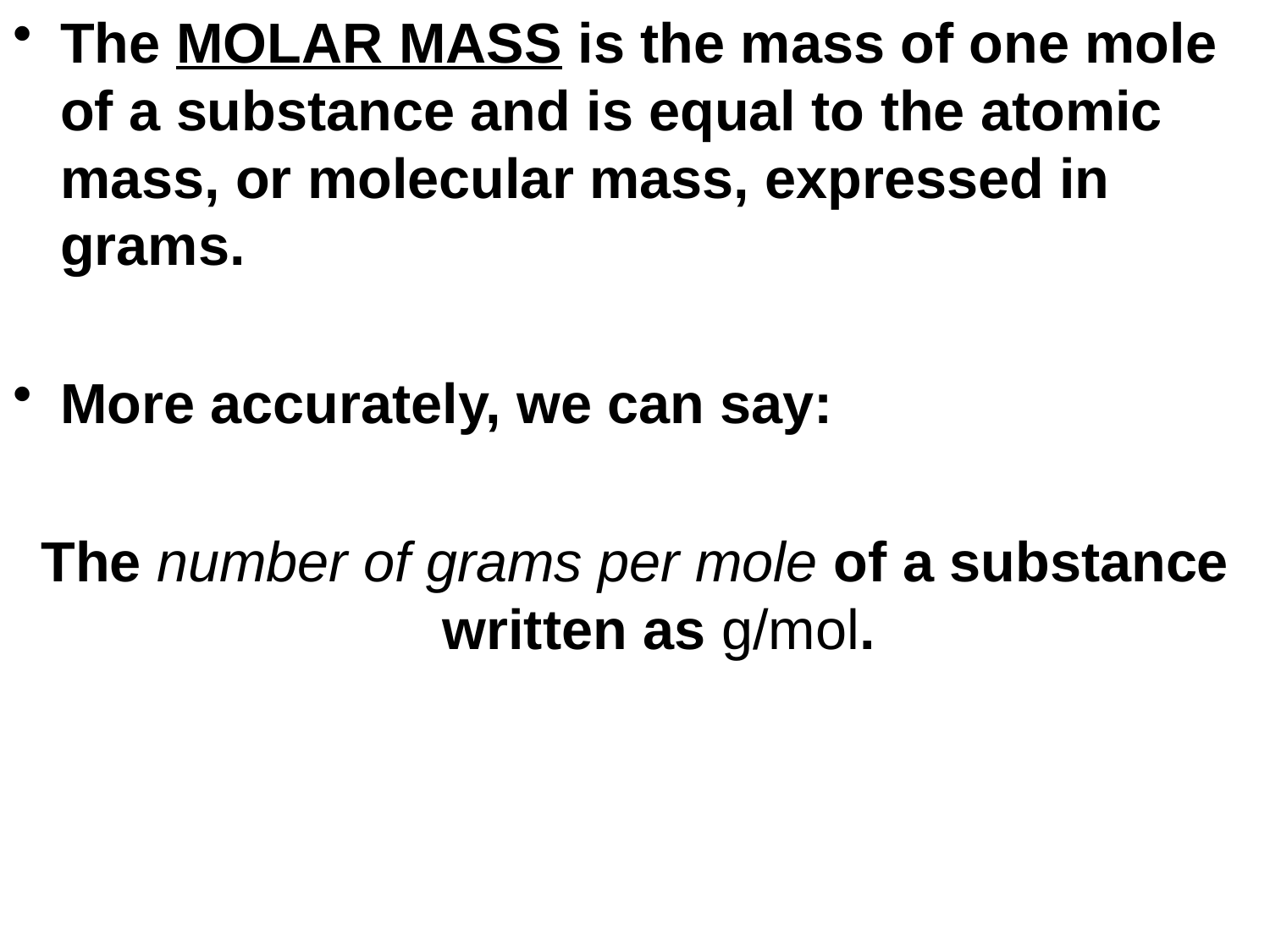

The MOLAR MASS is the mass of one mole of a substance and is equal to the atomic mass, or molecular mass, expressed in grams.

More accurately, we can say:

The number of grams per mole of a substance written as g/mol.